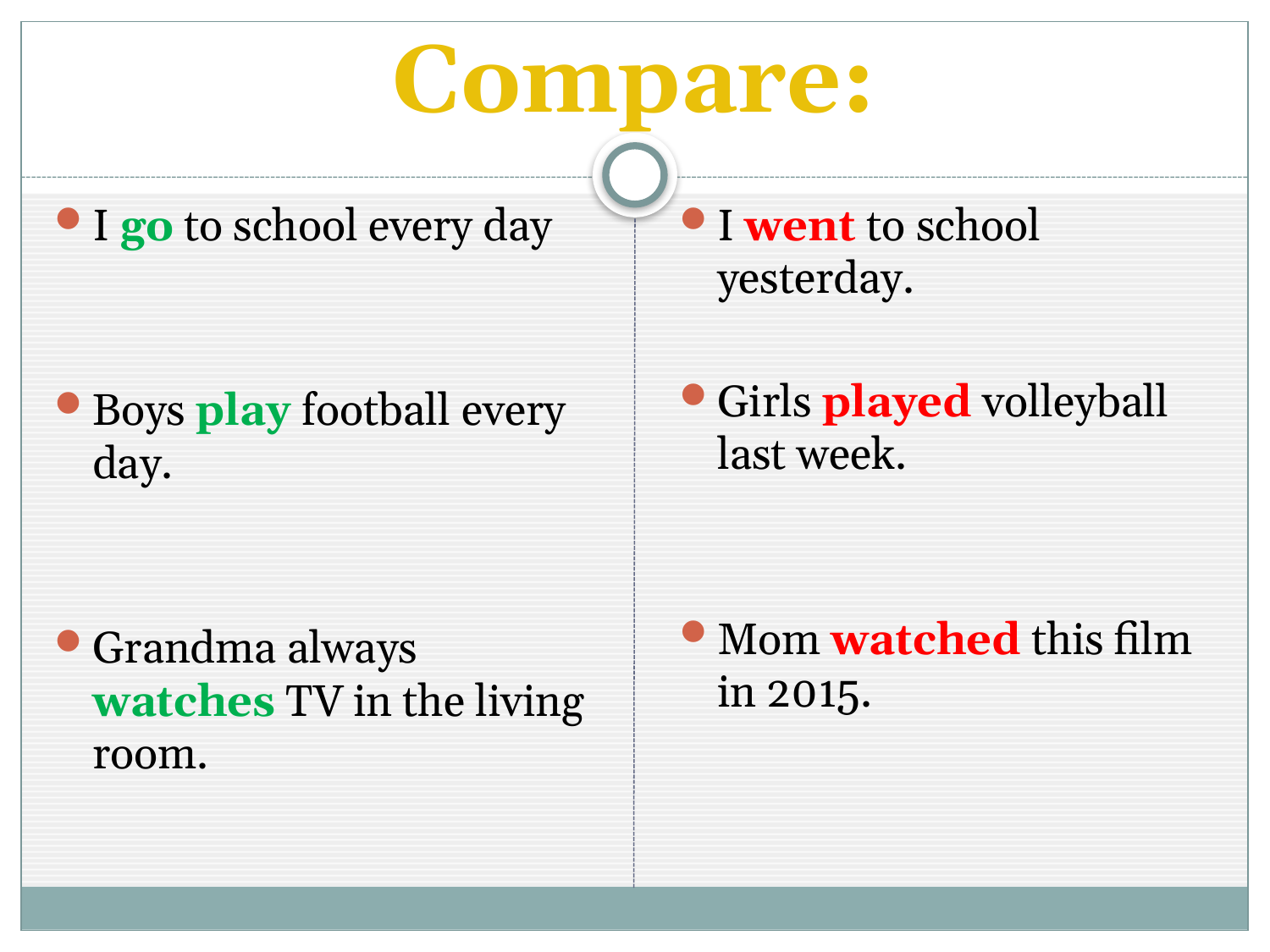

# Compare:
I go to school every day

Boys play football every day.

Grandma always watches TV in the living room.
I went to school yesterday.

Girls played volleyball last week.

Mom watched this film in 2015.